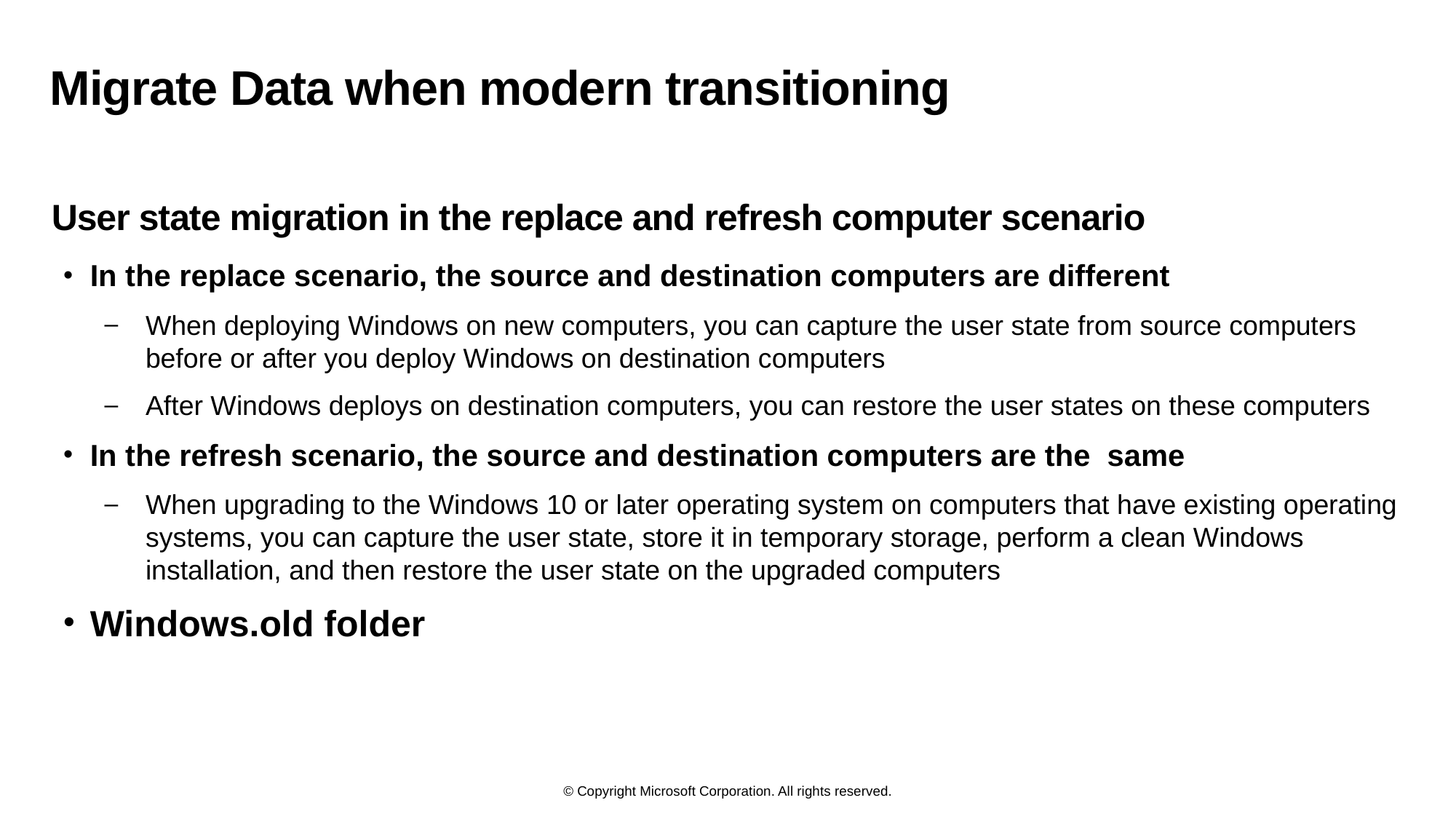

# Migrate Data when modern transitioning
User state migration in the replace and refresh computer scenario
In the replace scenario, the source and destination computers are different
When deploying Windows on new computers, you can capture the user state from source computers before or after you deploy Windows on destination computers
After Windows deploys on destination computers, you can restore the user states on these computers
In the refresh scenario, the source and destination computers are the  same
When upgrading to the Windows 10 or later operating system on computers that have existing operating systems, you can capture the user state, store it in temporary storage, perform a clean Windows installation, and then restore the user state on the upgraded computers
Windows.old folder